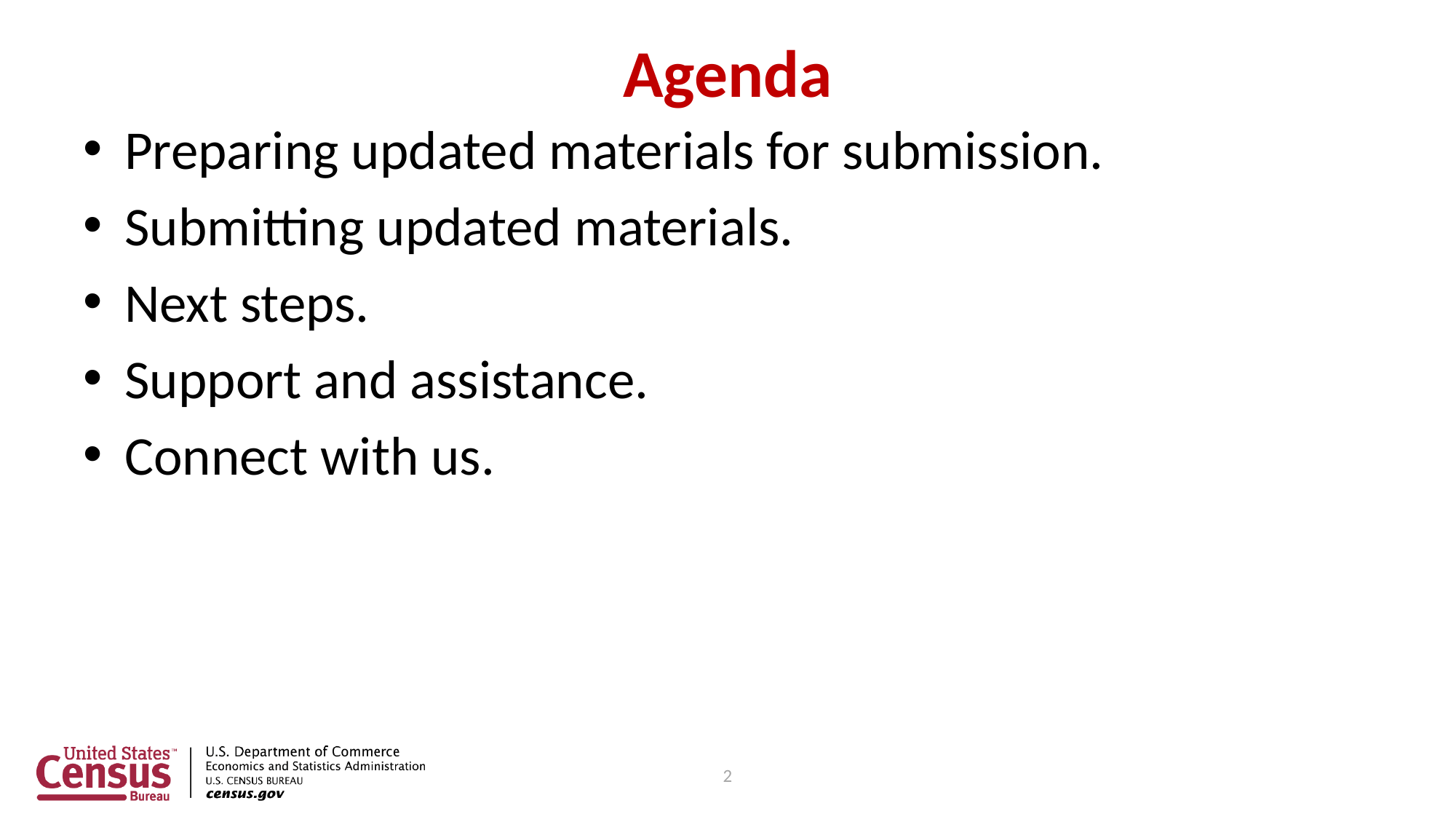

# Agenda
Preparing updated materials for submission.
Submitting updated materials.
Next steps.
Support and assistance.
Connect with us.
2